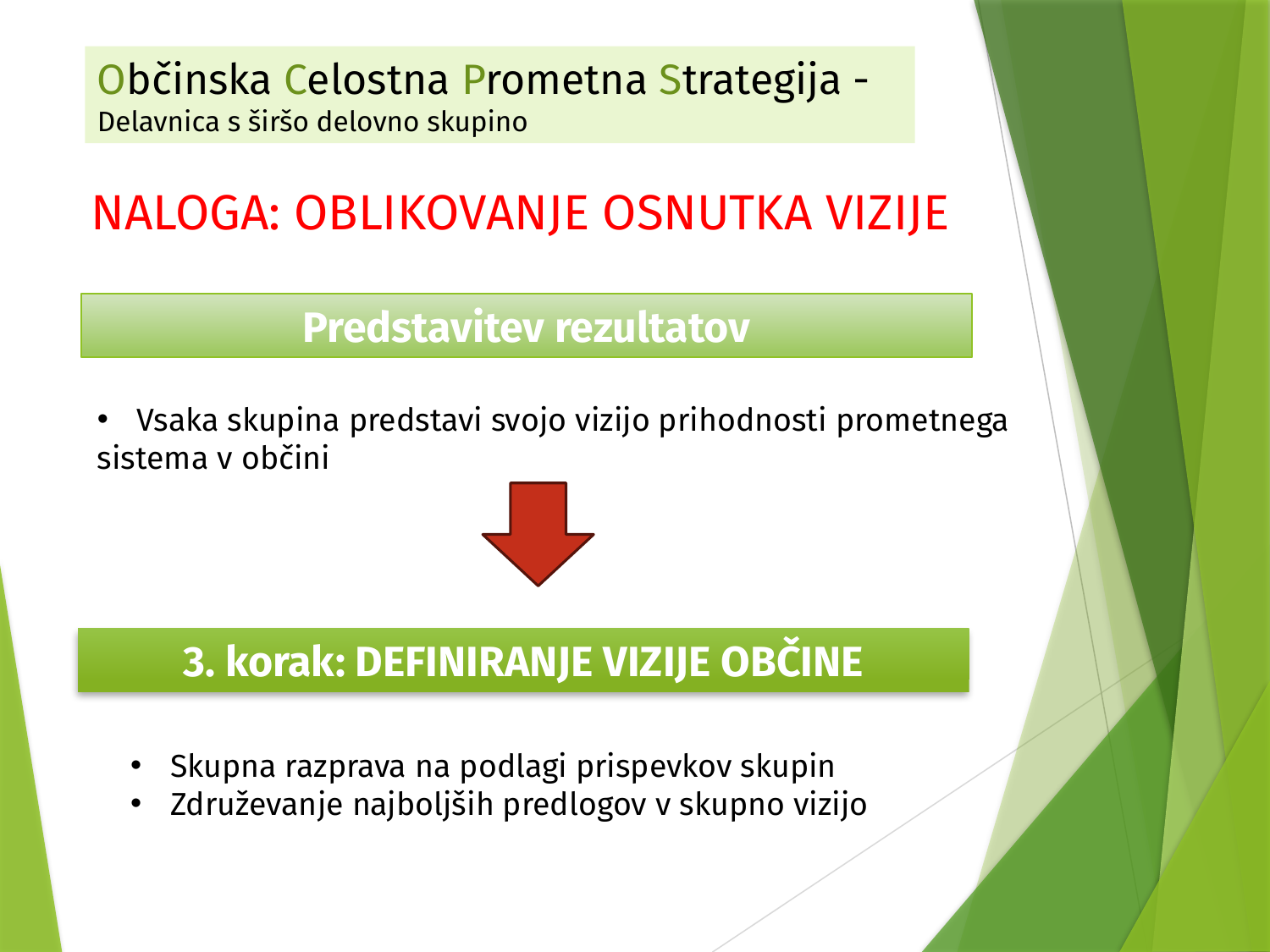

Občinska Celostna Prometna Strategija -
Delavnica s širšo delovno skupino
NALOGA: OBLIKOVANJE OSNUTKA VIZIJE

Predstavitev rezultatov
Vsaka skupina predstavi svojo vizijo prihodnosti prometnega
sistema v občini

3. korak: DEFINIRANJE VIZIJE OBČINE
Skupna razprava na podlagi prispevkov skupin
Združevanje najboljših predlogov v skupno vizijo